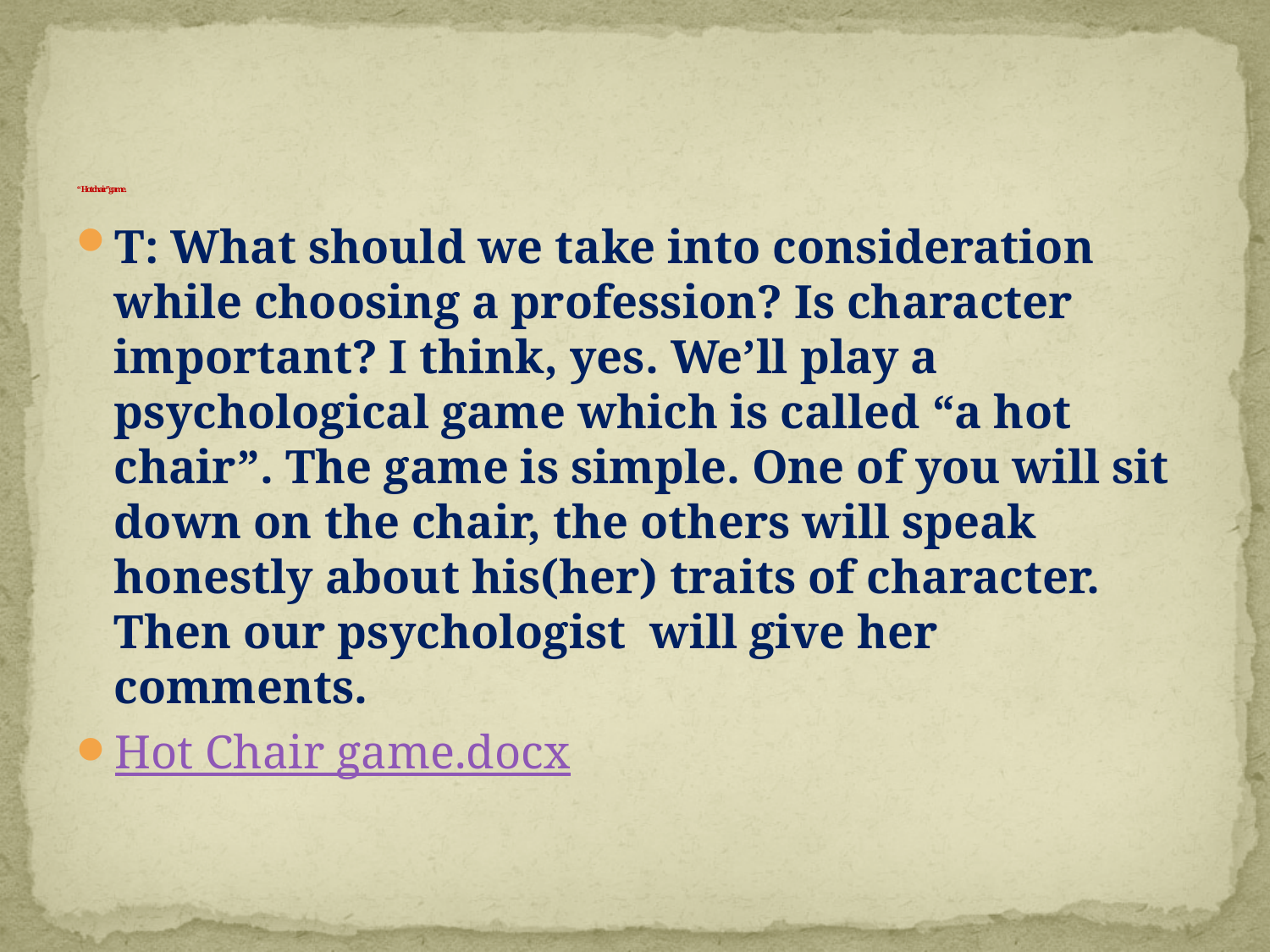

# “Hot chair” game.
T: What should we take into consideration while choosing a profession? Is character important? I think, yes. We’ll play a psychological game which is called “a hot chair”. The game is simple. One of you will sit down on the chair, the others will speak honestly about his(her) traits of character. Then our psychologist  will give her comments.
Hot Chair game.docx